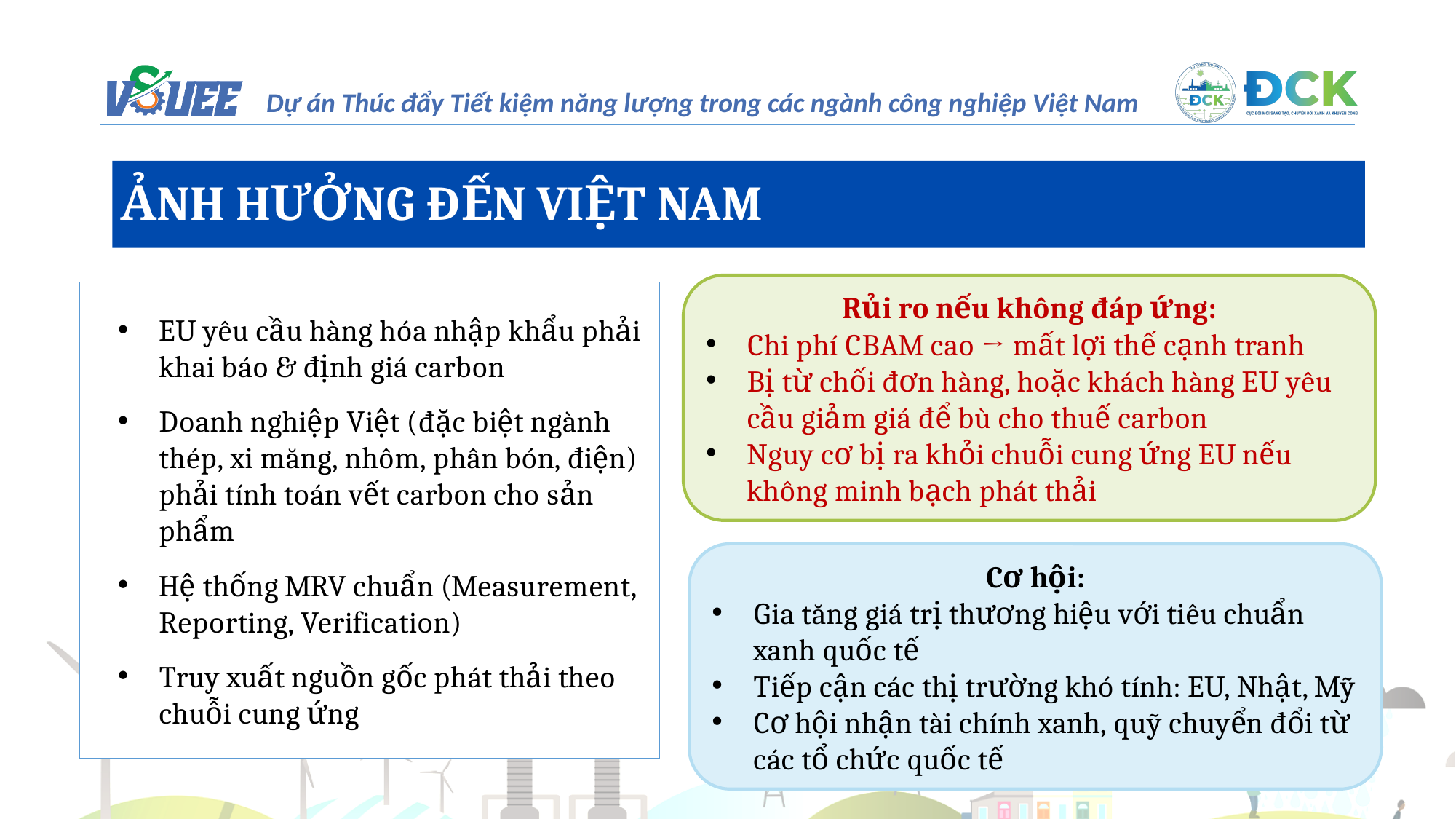

ẢNH HƯỞNG ĐẾN VIỆT NAM
Rủi ro nếu không đáp ứng:
Chi phí CBAM cao → mất lợi thế cạnh tranh
Bị từ chối đơn hàng, hoặc khách hàng EU yêu cầu giảm giá để bù cho thuế carbon
Nguy cơ bị ra khỏi chuỗi cung ứng EU nếu không minh bạch phát thải
EU yêu cầu hàng hóa nhập khẩu phải khai báo & định giá carbon
Doanh nghiệp Việt (đặc biệt ngành thép, xi măng, nhôm, phân bón, điện) phải tính toán vết carbon cho sản phẩm
Hệ thống MRV chuẩn (Measurement, Reporting, Verification)
Truy xuất nguồn gốc phát thải theo chuỗi cung ứng
Cơ hội:
Gia tăng giá trị thương hiệu với tiêu chuẩn xanh quốc tế
Tiếp cận các thị trường khó tính: EU, Nhật, Mỹ
Cơ hội nhận tài chính xanh, quỹ chuyển đổi từ các tổ chức quốc tế
17